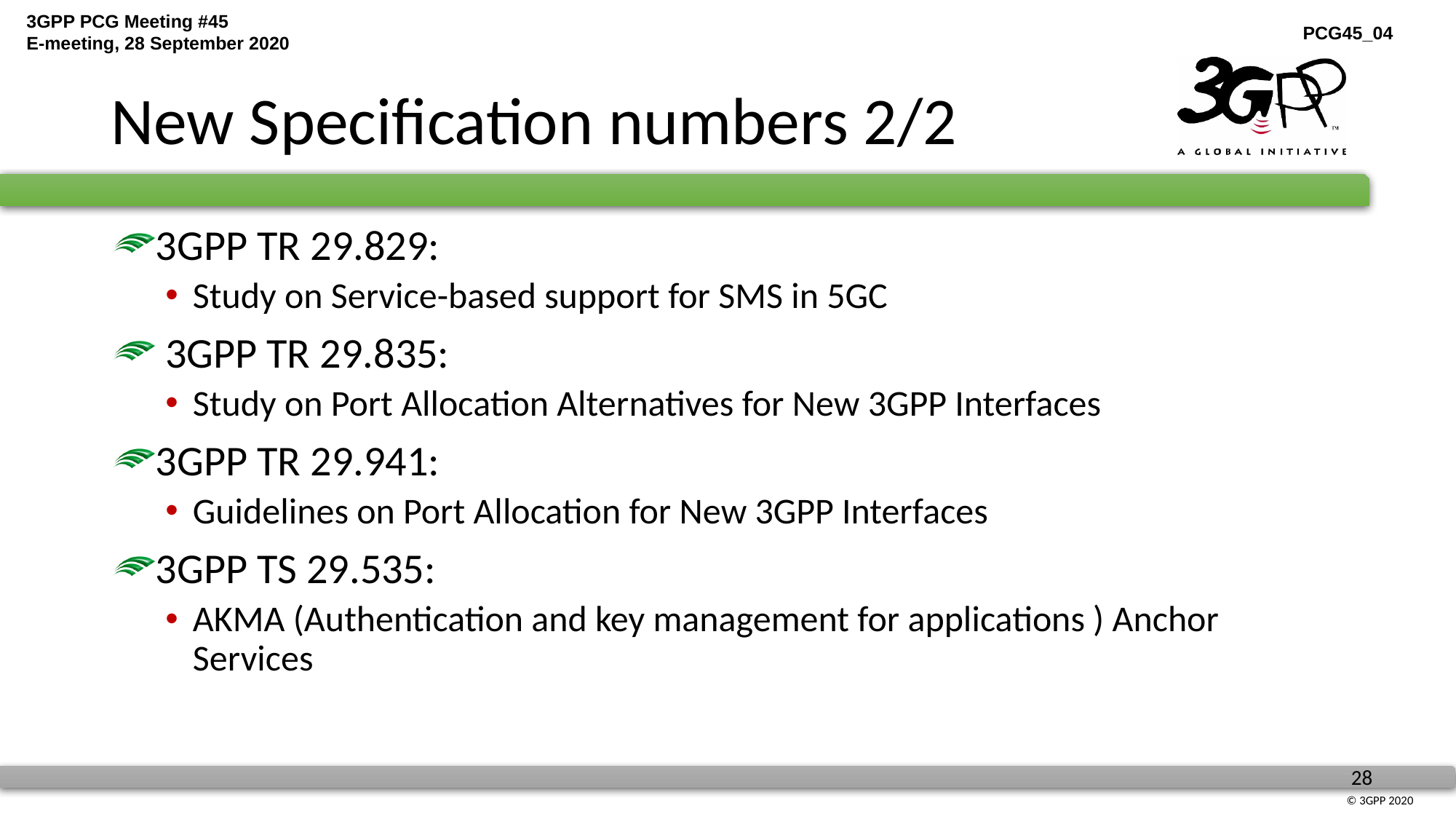

# New Specification numbers 2/2
3GPP TR 29.829:
Study on Service-based support for SMS in 5GC
 3GPP TR 29.835:
Study on Port Allocation Alternatives for New 3GPP Interfaces
3GPP TR 29.941:
Guidelines on Port Allocation for New 3GPP Interfaces
3GPP TS 29.535:
AKMA (Authentication and key management for applications ) Anchor Services